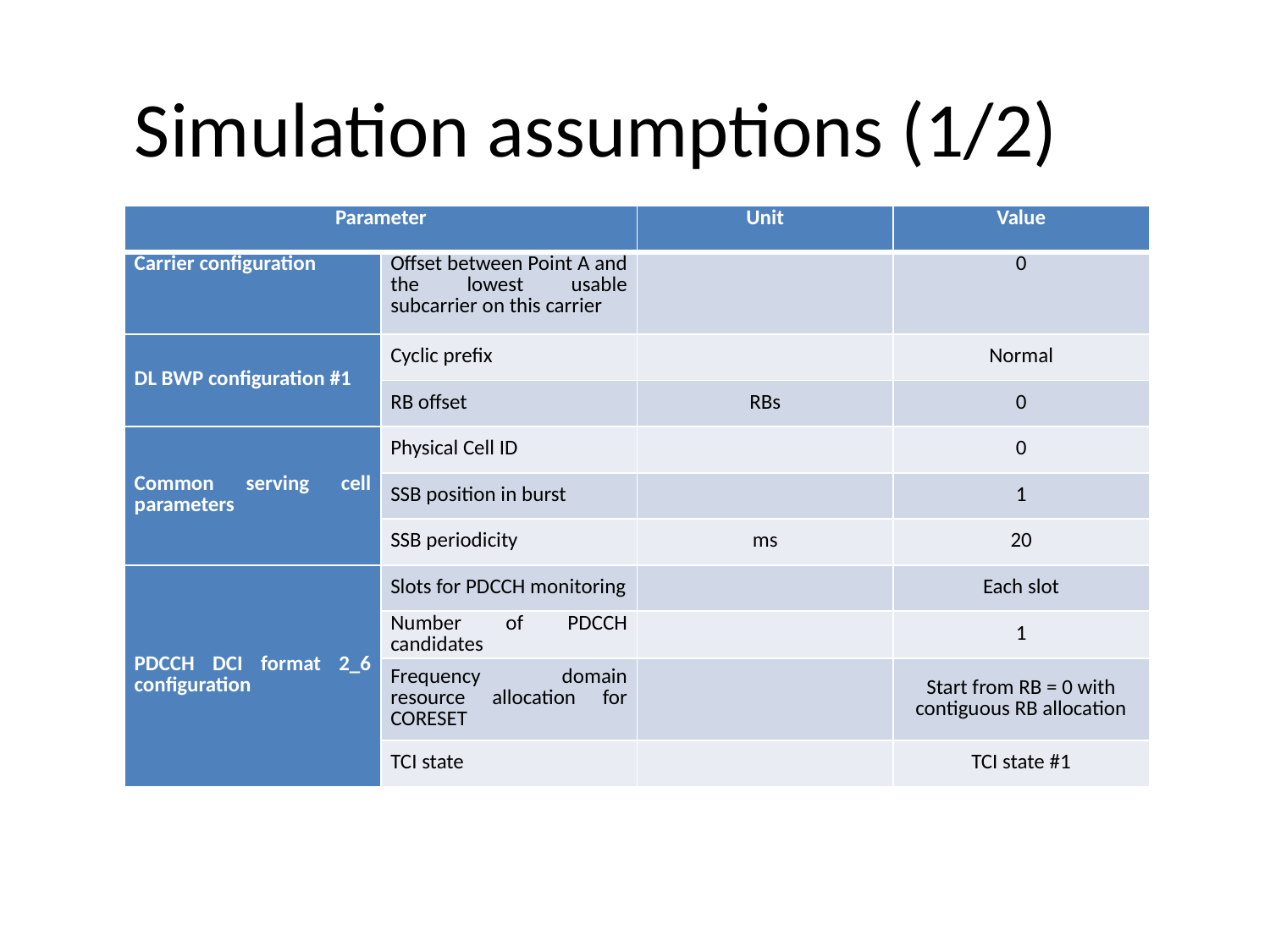

# Simulation assumptions (1/2)
| Parameter |  | Unit | Value |
| --- | --- | --- | --- |
| Carrier configuration | Offset between Point A and the lowest usable subcarrier on this carrier |  | 0 |
| DL BWP configuration #1 | Cyclic prefix |  | Normal |
|  | RB offset | RBs | 0 |
| Common serving cell parameters | Physical Cell ID |  | 0 |
|  | SSB position in burst |  | 1 |
|  | SSB periodicity | ms | 20 |
| PDCCH DCI format 2\_6 configuration | Slots for PDCCH monitoring |  | Each slot |
|  | Number of PDCCH candidates |  | 1 |
|  | Frequency domain resource allocation for CORESET |  | Start from RB = 0 with contiguous RB allocation |
|  | TCI state |  | TCI state #1 |